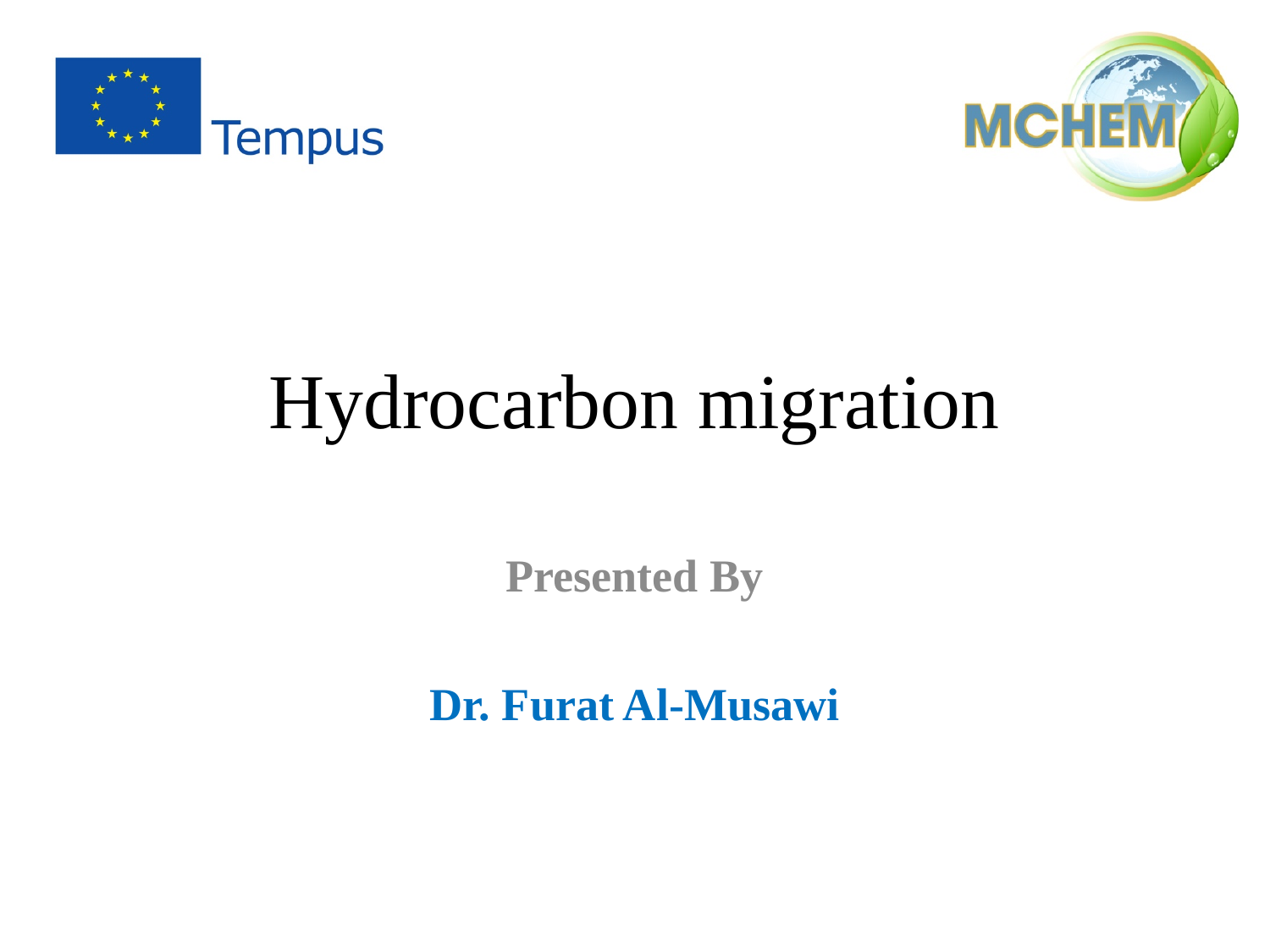

# Hydrocarbon migration
Presented By

Dr. Furat Al-Musawi